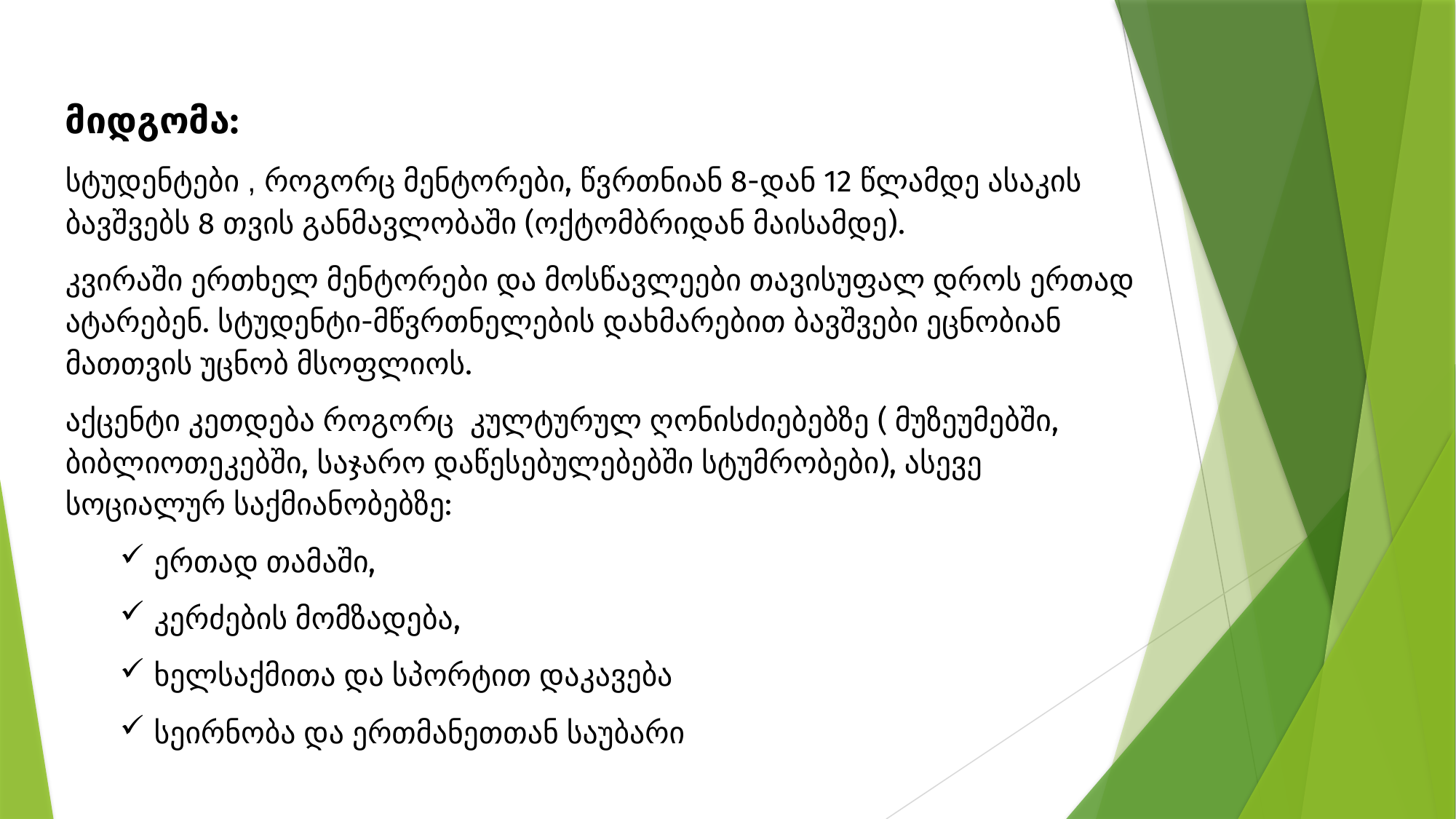

მიდგომა:
სტუდენტები , როგორც მენტორები, წვრთნიან 8-დან 12 წლამდე ასაკის ბავშვებს 8 თვის განმავლობაში (ოქტომბრიდან მაისამდე).
კვირაში ერთხელ მენტორები და მოსწავლეები თავისუფალ დროს ერთად ატარებენ. სტუდენტი-მწვრთნელების დახმარებით ბავშვები ეცნობიან მათთვის უცნობ მსოფლიოს.
აქცენტი კეთდება როგორც  კულტურულ ღონისძიებებზე ( მუზეუმებში, ბიბლიოთეკებში, საჯარო დაწესებულებებში სტუმრობები), ასევე სოციალურ საქმიანობებზე:
ერთად თამაში,
კერძების მომზადება,
ხელსაქმითა და სპორტით დაკავება
სეირნობა და ერთმანეთთან საუბარი